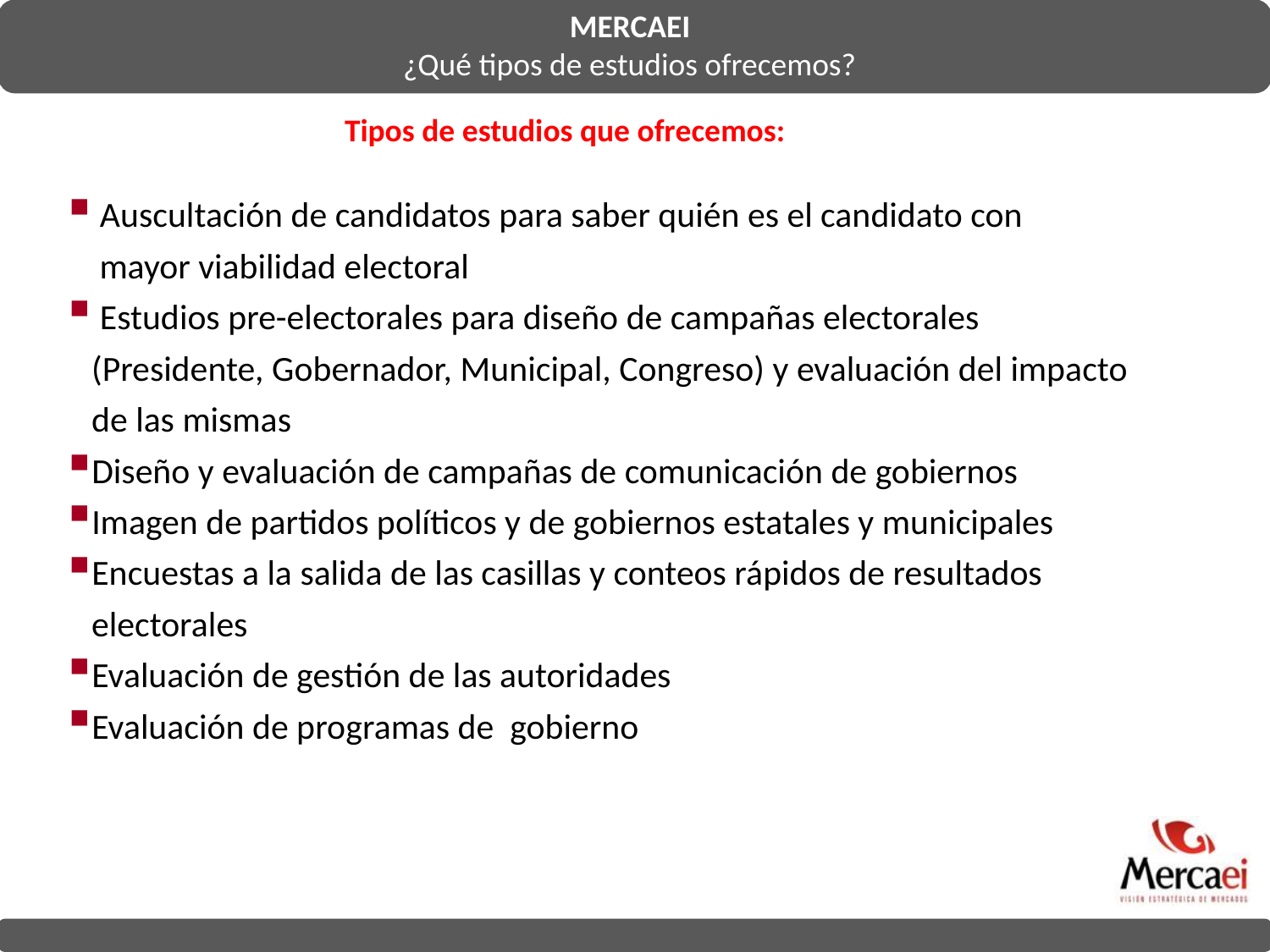

MERCAEI
¿Qué tipos de estudios ofrecemos?

Tipos de estudios que ofrecemos:
 Auscultación de candidatos para saber quién es el candidato con
    mayor viabilidad electoral
 Estudios pre-electorales para diseño de campañas electorales
   (Presidente, Gobernador, Municipal, Congreso) y evaluación del impacto
   de las mismas
Diseño y evaluación de campañas de comunicación de gobiernos
Imagen de partidos políticos y de gobiernos estatales y municipales
Encuestas a la salida de las casillas y conteos rápidos de resultados
   electorales
Evaluación de gestión de las autoridades
Evaluación de programas de  gobierno